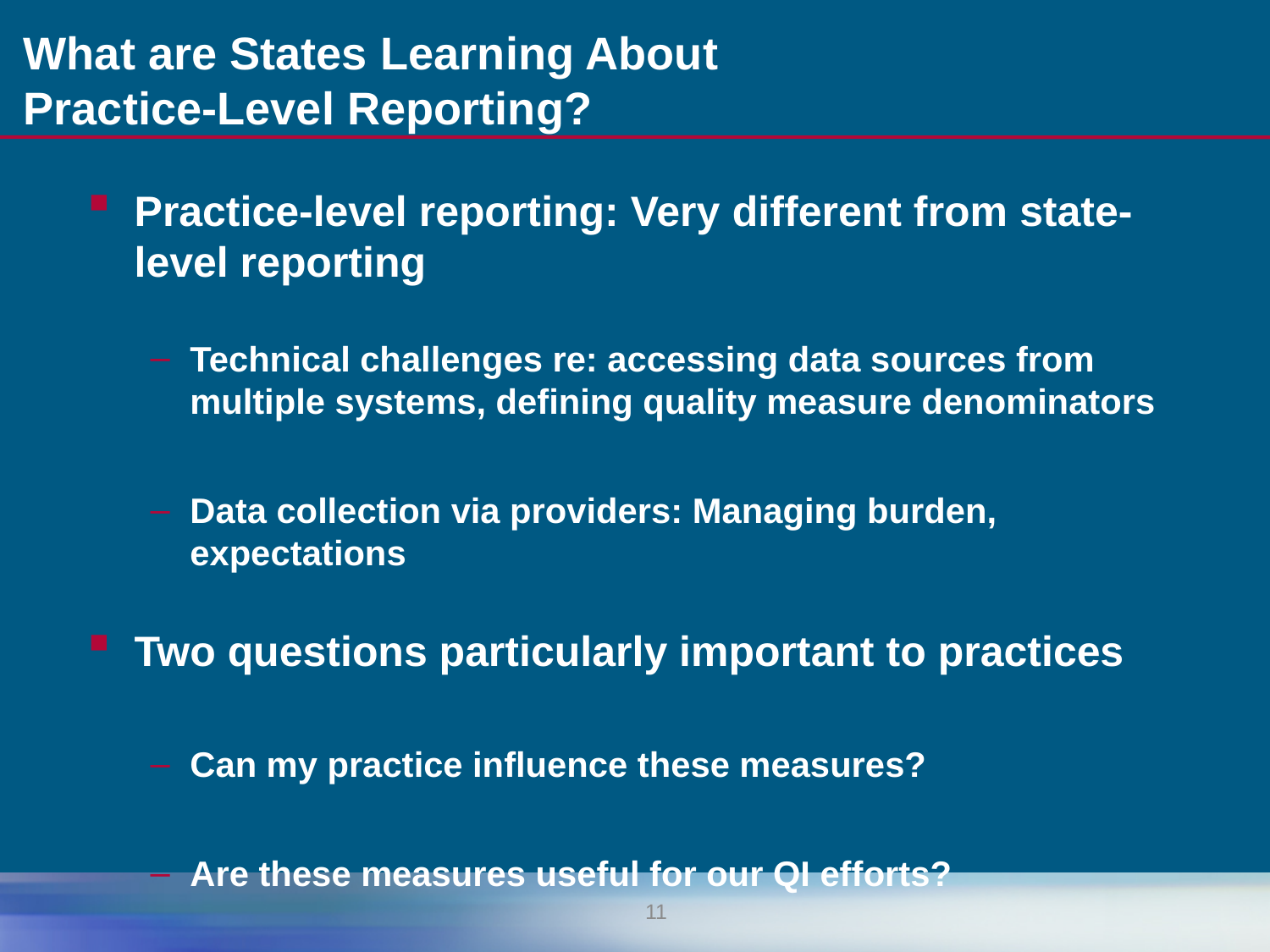

# What are States Learning About Practice-Level Reporting?

Practice-level reporting: Very different from state-level reporting

Technical challenges re: accessing data sources from multiple systems, defining quality measure denominators

Data collection via providers: Managing burden, expectations

Two questions particularly important to practices

Can my practice influence these measures?

Are these measures useful for our QI efforts?

11